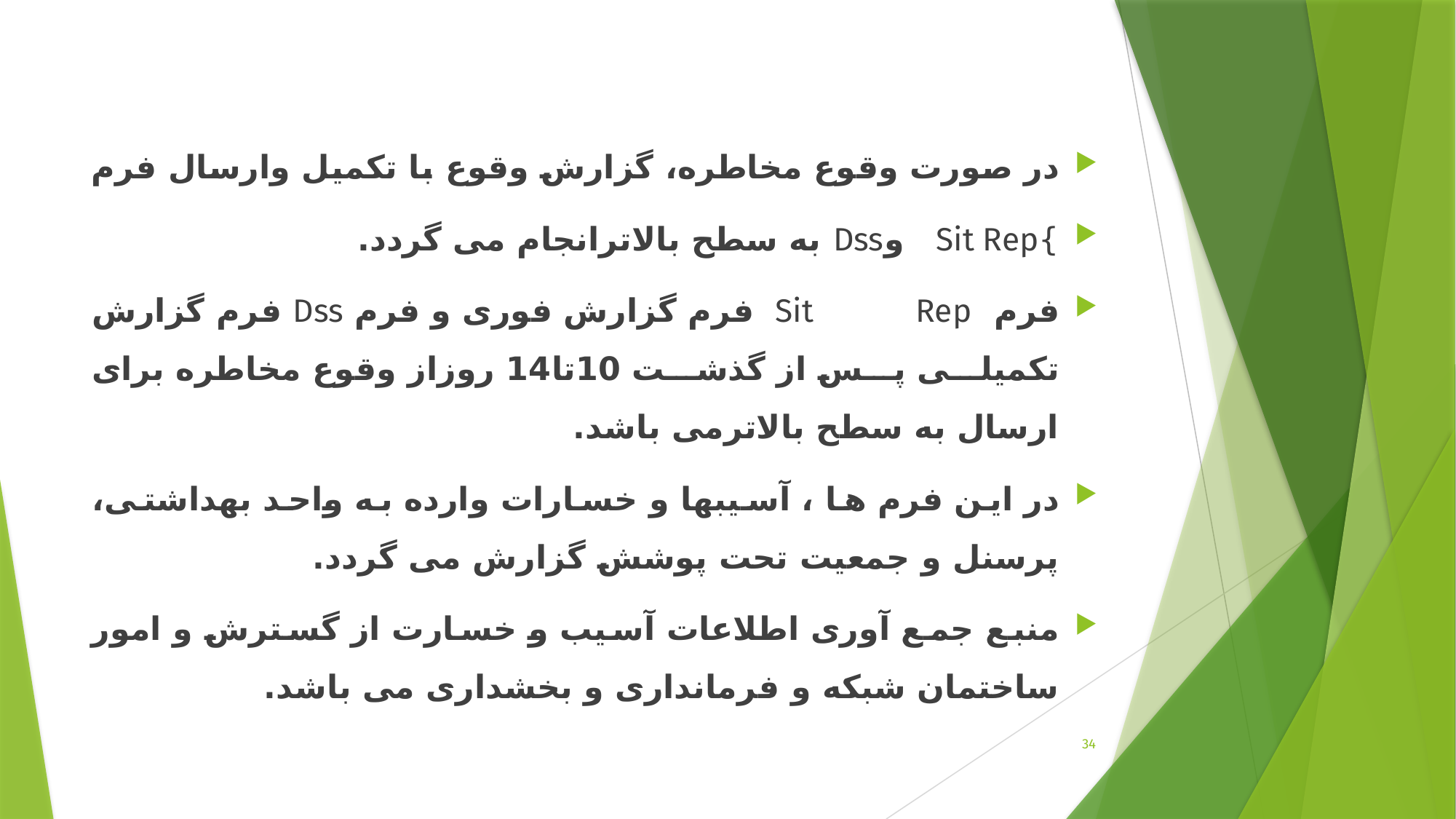

در صورت وقوع مخاطره، گزارش وقوع با تکمیل وارسال فرم
}Sit Rep   وDss به سطح بالاترانجام می گردد.
فرم  Sit Rep  فرم گزارش فوری و فرم Dss فرم گزارش تکمیلی پس از گذشت 10تا14 روزاز وقوع مخاطره برای ارسال به سطح بالاترمی باشد.
در این فرم ها ، آسیبها و خسارات وارده به واحد بهداشتی، پرسنل و جمعیت تحت پوشش گزارش می گردد.
منبع جمع آوری اطلاعات آسیب و خسارت از گسترش و امور ساختمان شبکه و فرمانداری و بخشداری می باشد.
34